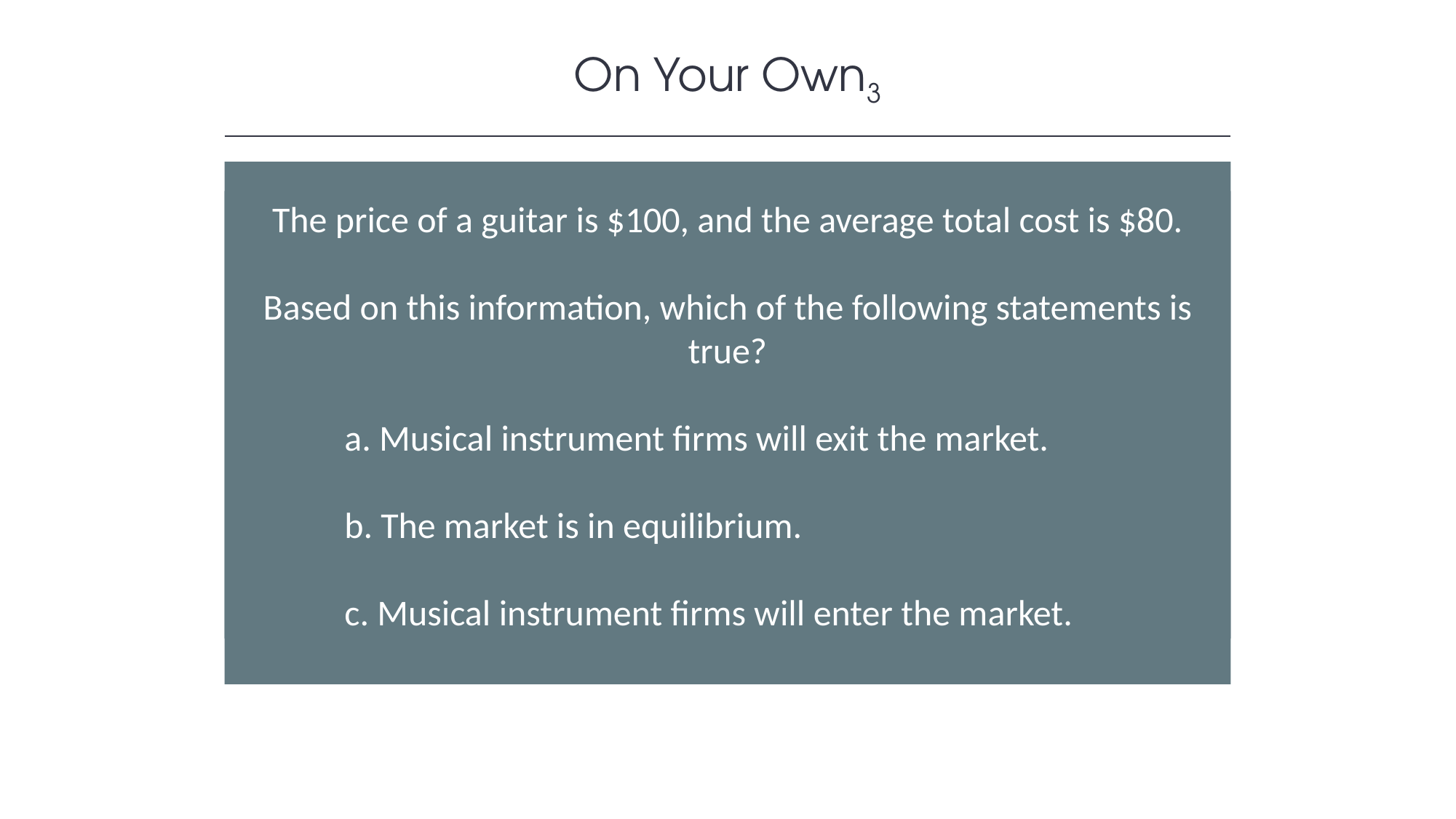

On Your Own3

The price of a guitar is $100, and the average total cost is $80.

Based on this information, which of the following statements is true?

a. Musical instrument firms will exit the market.

b. The market is in equilibrium.

c. Musical instrument firms will enter the market.